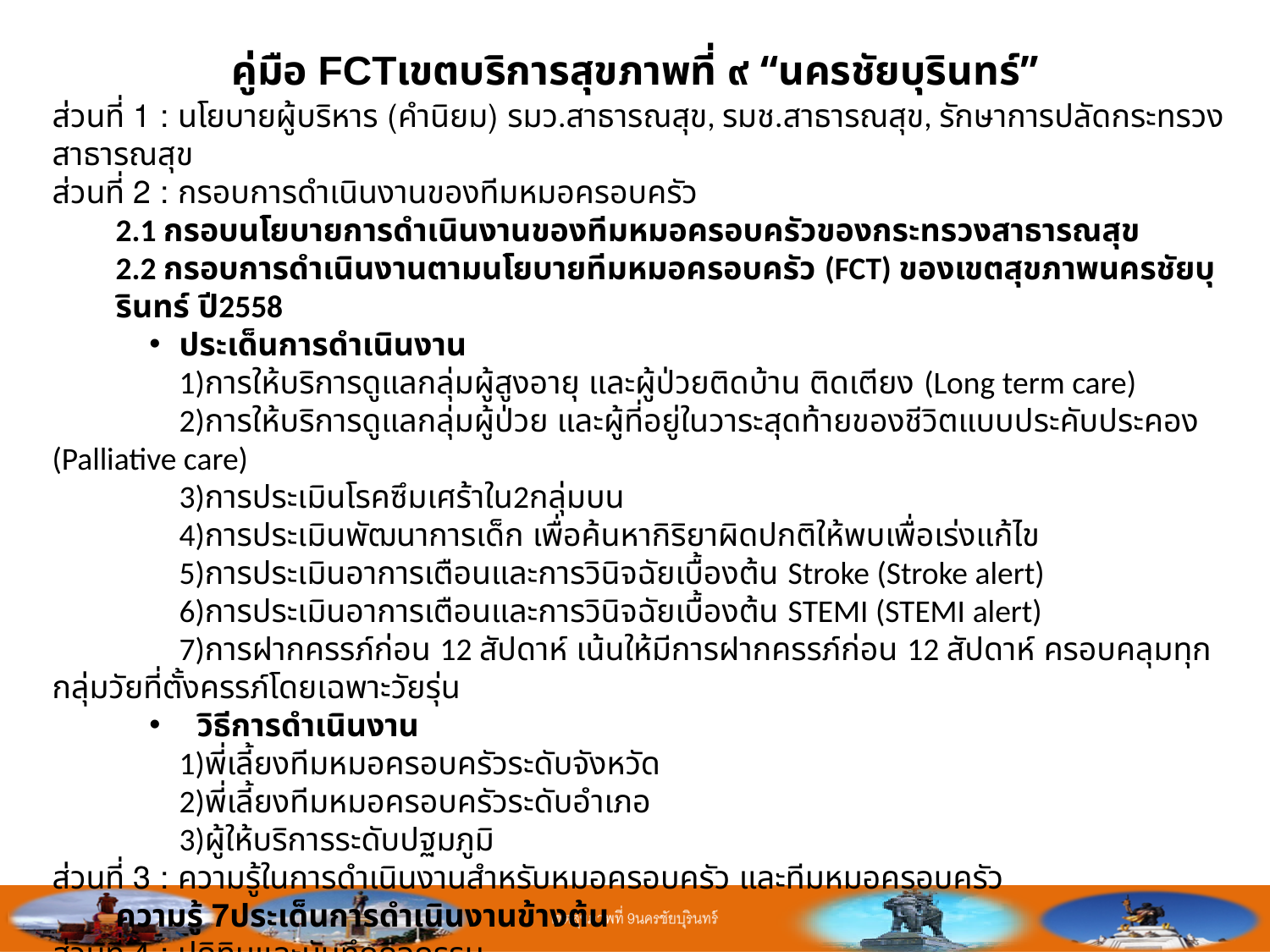

# คู่มือ FCTเขตบริการสุขภาพที่ ๙ “นครชัยบุรินทร์”
ส่วนที่ 1 : นโยบายผู้บริหาร (คำนิยม) รมว.สาธารณสุข, รมช.สาธารณสุข, รักษาการปลัดกระทรวงสาธารณสุข
ส่วนที่ 2 : กรอบการดำเนินงานของทีมหมอครอบครัว
2.1 กรอบนโยบายการดำเนินงานของทีมหมอครอบครัวของกระทรวงสาธารณสุข
2.2 กรอบการดำเนินงานตามนโยบายทีมหมอครอบครัว (FCT) ของเขตสุขภาพนครชัยบุรินทร์ ปี2558
ประเด็นการดำเนินงาน
	1)การให้บริการดูแลกลุ่มผู้สูงอายุ และผู้ป่วยติดบ้าน ติดเตียง (Long term care)
	2)การให้บริการดูแลกลุ่มผู้ป่วย และผู้ที่อยู่ในวาระสุดท้ายของชีวิตแบบประคับประคอง (Palliative care)
3)การประเมินโรคซึมเศร้าใน2กลุ่มบน
	4)การประเมินพัฒนาการเด็ก เพื่อค้นหากิริยาผิดปกติให้พบเพื่อเร่งแก้ไข
 	5)การประเมินอาการเตือนและการวินิจฉัยเบื้องต้น Stroke (Stroke alert)
 	6)การประเมินอาการเตือนและการวินิจฉัยเบื้องต้น STEMI (STEMI alert)
 	7)การฝากครรภ์ก่อน 12 สัปดาห์ เน้นให้มีการฝากครรภ์ก่อน 12 สัปดาห์ ครอบคลุมทุกกลุ่มวัยที่ตั้งครรภ์โดยเฉพาะวัยรุ่น
  วิธีการดำเนินงาน
1)พี่เลี้ยงทีมหมอครอบครัวระดับจังหวัด
2)พี่เลี้ยงทีมหมอครอบครัวระดับอำเภอ
3)ผู้ให้บริการระดับปฐมภูมิ
ส่วนที่ 3 : ความรู้ในการดำเนินงานสำหรับหมอครอบครัว และทีมหมอครอบครัว
ความรู้ 7ประเด็นการดำเนินงานข้างต้น
ส่วนที่ 4 : ปฏิทินและบันทึกกิจกรรม